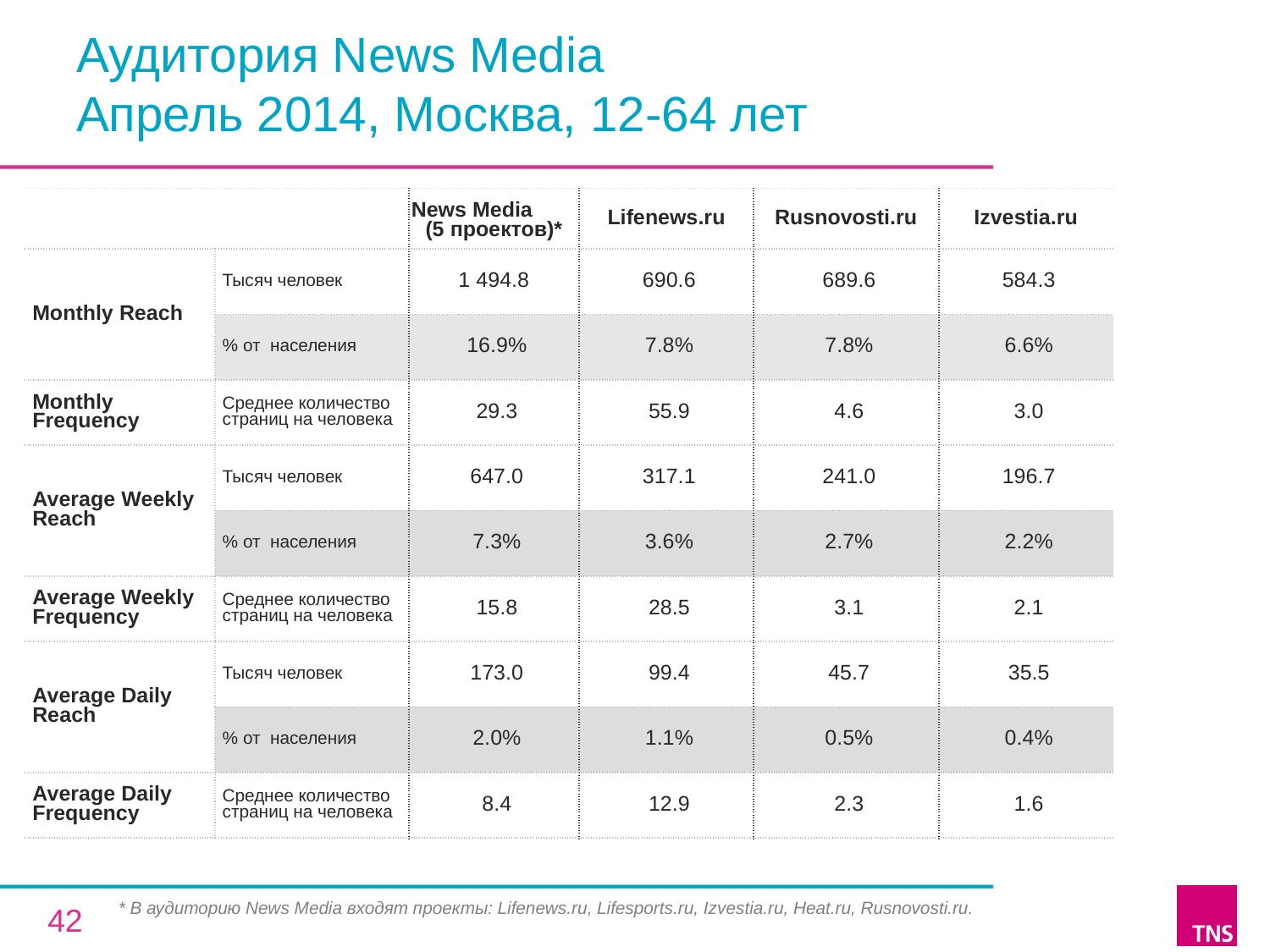

# Аудитория News Media Апрель 2014, Москва, 12-64 лет
|  |  | News Media (5 проектов)\* | Lifenews.ru | Rusnovosti.ru | Izvestia.ru |
| --- | --- | --- | --- | --- | --- |
| Monthly Reach | Тысяч человек | 1 494.8 | 690.6 | 689.6 | 584.3 |
|  | % от населения | 16.9% | 7.8% | 7.8% | 6.6% |
| Monthly Frequency | Среднее количество страниц на человека | 29.3 | 55.9 | 4.6 | 3.0 |
| Average Weekly Reach | Тысяч человек | 647.0 | 317.1 | 241.0 | 196.7 |
|  | % от населения | 7.3% | 3.6% | 2.7% | 2.2% |
| Average Weekly Frequency | Среднее количество страниц на человека | 15.8 | 28.5 | 3.1 | 2.1 |
| Average Daily Reach | Тысяч человек | 173.0 | 99.4 | 45.7 | 35.5 |
|  | % от населения | 2.0% | 1.1% | 0.5% | 0.4% |
| Average Daily Frequency | Среднее количество страниц на человека | 8.4 | 12.9 | 2.3 | 1.6 |
* В аудиторию News Media входят проекты: Lifenews.ru, Lifesports.ru, Izvestia.ru, Heat.ru, Rusnovosti.ru.
42